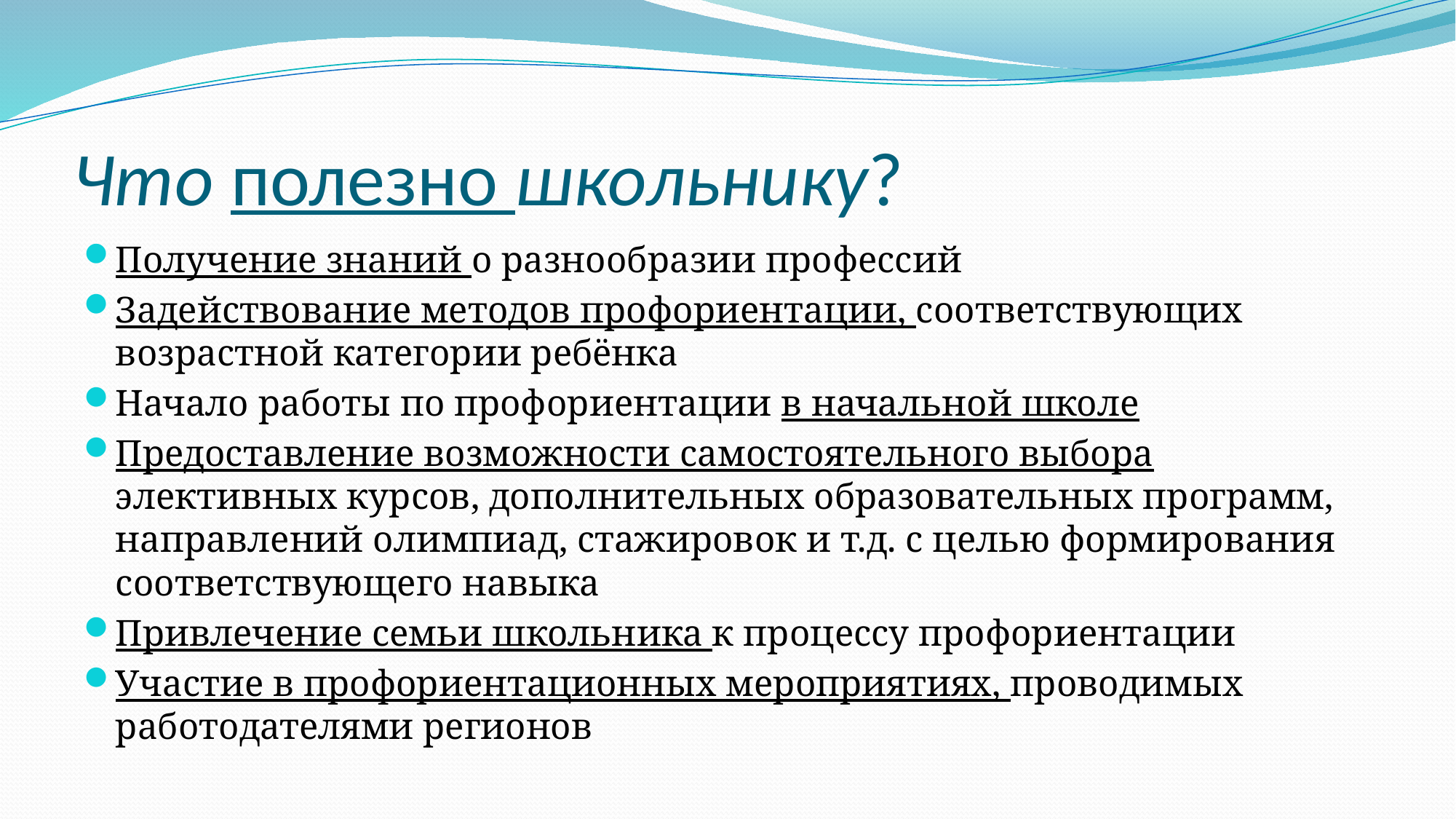

# Что полезно школьнику?
Получение знаний о разнообразии профессий
Задействование методов профориентации, соответствующих возрастной категории ребёнка
Начало работы по профориентации в начальной школе
Предоставление возможности самостоятельного выбора элективных курсов, дополнительных образовательных программ, направлений олимпиад, стажировок и т.д. с целью формирования соответствующего навыка
Привлечение семьи школьника к процессу профориентации
Участие в профориентационных мероприятиях, проводимых работодателями регионов